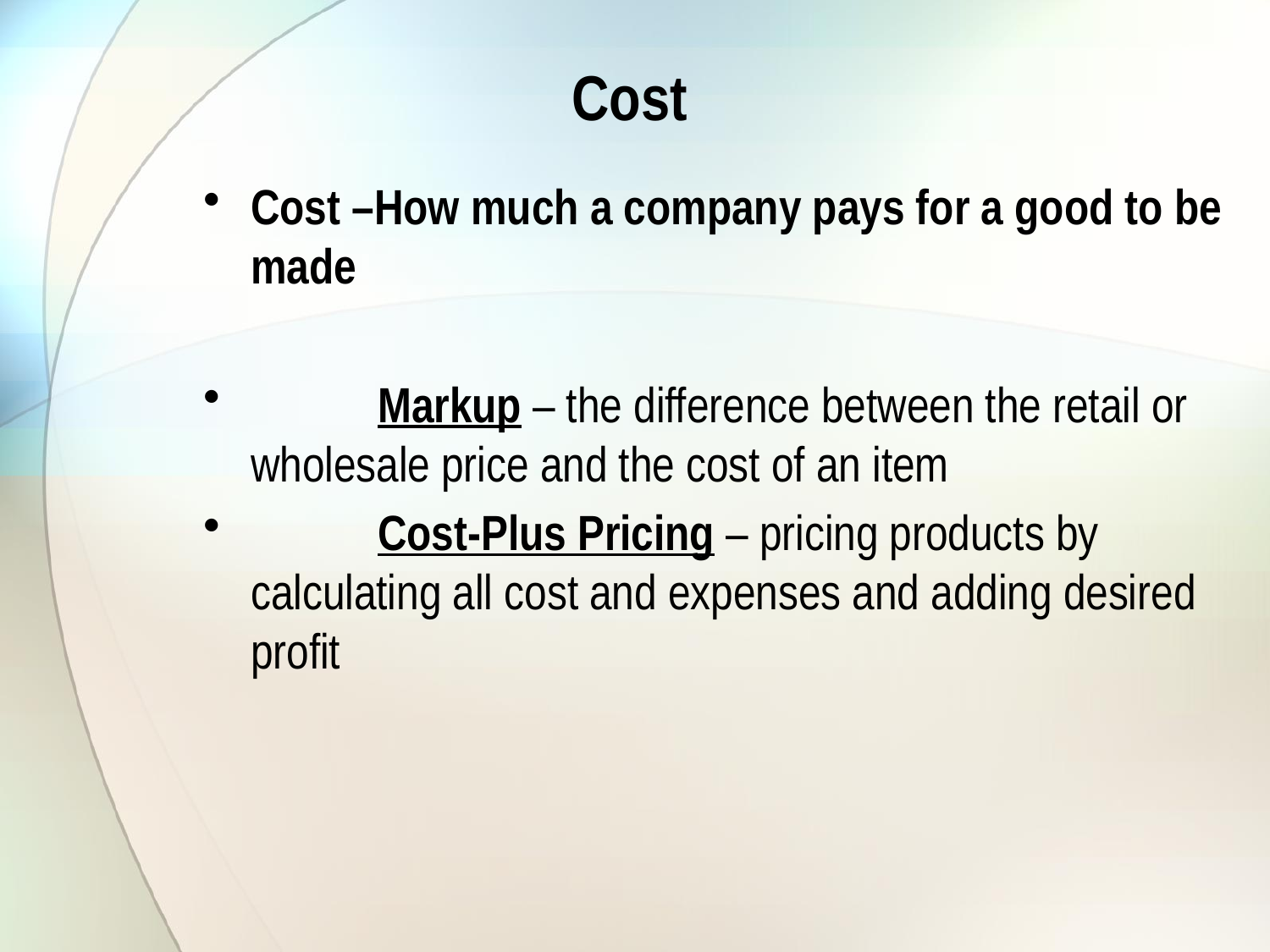

# Cost
Cost –How much a company pays for a good to be made

	Markup – the difference between the retail or wholesale price and the cost of an item
	Cost-Plus Pricing – pricing products by calculating all cost and expenses and adding desired profit